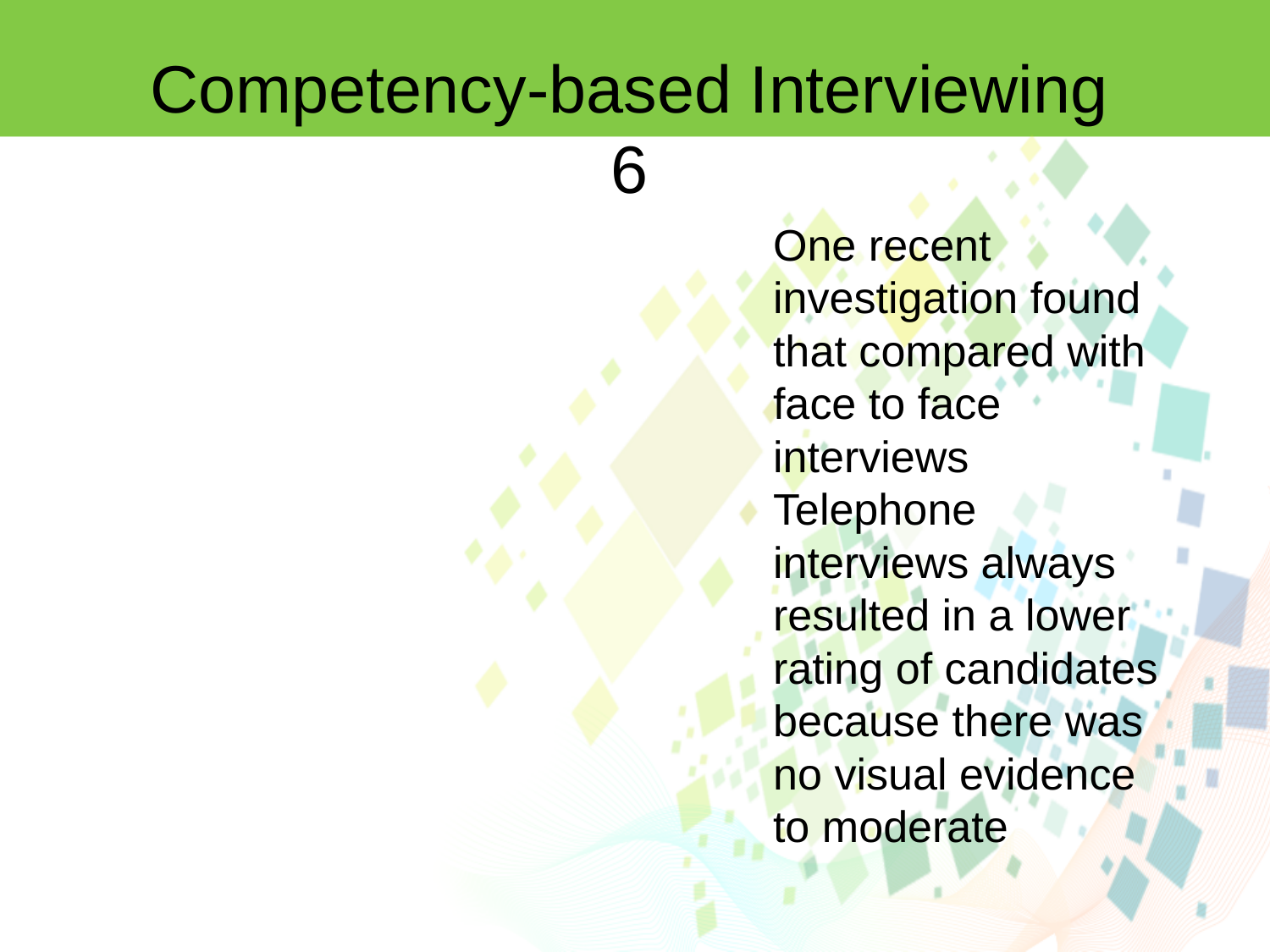

Competency-based Interviewing 6
One recent investigation found that compared with face to face interviews Telephone interviews always resulted in a lower rating of candidates because there was no visual evidence to moderate